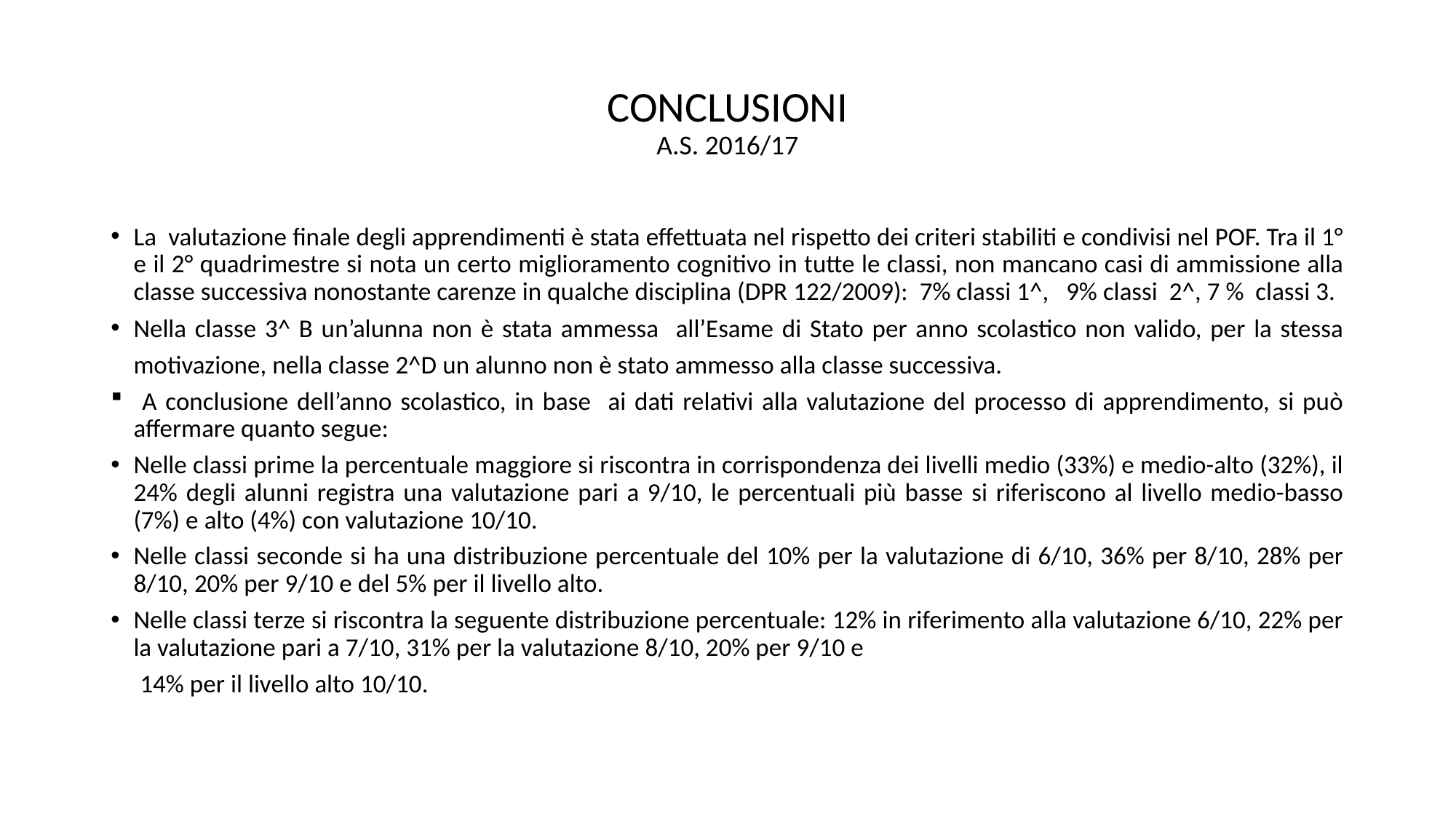

# CONCLUSIONI A.S. 2016/17
La  valutazione finale degli apprendimenti è stata effettuata nel rispetto dei criteri stabiliti e condivisi nel POF. Tra il 1° e il 2° quadrimestre si nota un certo miglioramento cognitivo in tutte le classi, non mancano casi di ammissione alla classe successiva nonostante carenze in qualche disciplina (DPR 122/2009):  7% classi 1^,   9% classi  2^, 7 %  classi 3.
Nella classe 3^ B un’alunna non è stata ammessa  all’Esame di Stato per anno scolastico non valido, per la stessa motivazione, nella classe 2^D un alunno non è stato ammesso alla classe successiva.
 A conclusione dell’anno scolastico, in base  ai dati relativi alla valutazione del processo di apprendimento, si può affermare quanto segue:
Nelle classi prime la percentuale maggiore si riscontra in corrispondenza dei livelli medio (33%) e medio-alto (32%), il 24% degli alunni registra una valutazione pari a 9/10, le percentuali più basse si riferiscono al livello medio-basso (7%) e alto (4%) con valutazione 10/10.
Nelle classi seconde si ha una distribuzione percentuale del 10% per la valutazione di 6/10, 36% per 8/10, 28% per 8/10, 20% per 9/10 e del 5% per il livello alto.
Nelle classi terze si riscontra la seguente distribuzione percentuale: 12% in riferimento alla valutazione 6/10, 22% per la valutazione pari a 7/10, 31% per la valutazione 8/10, 20% per 9/10 e
     14% per il livello alto 10/10.